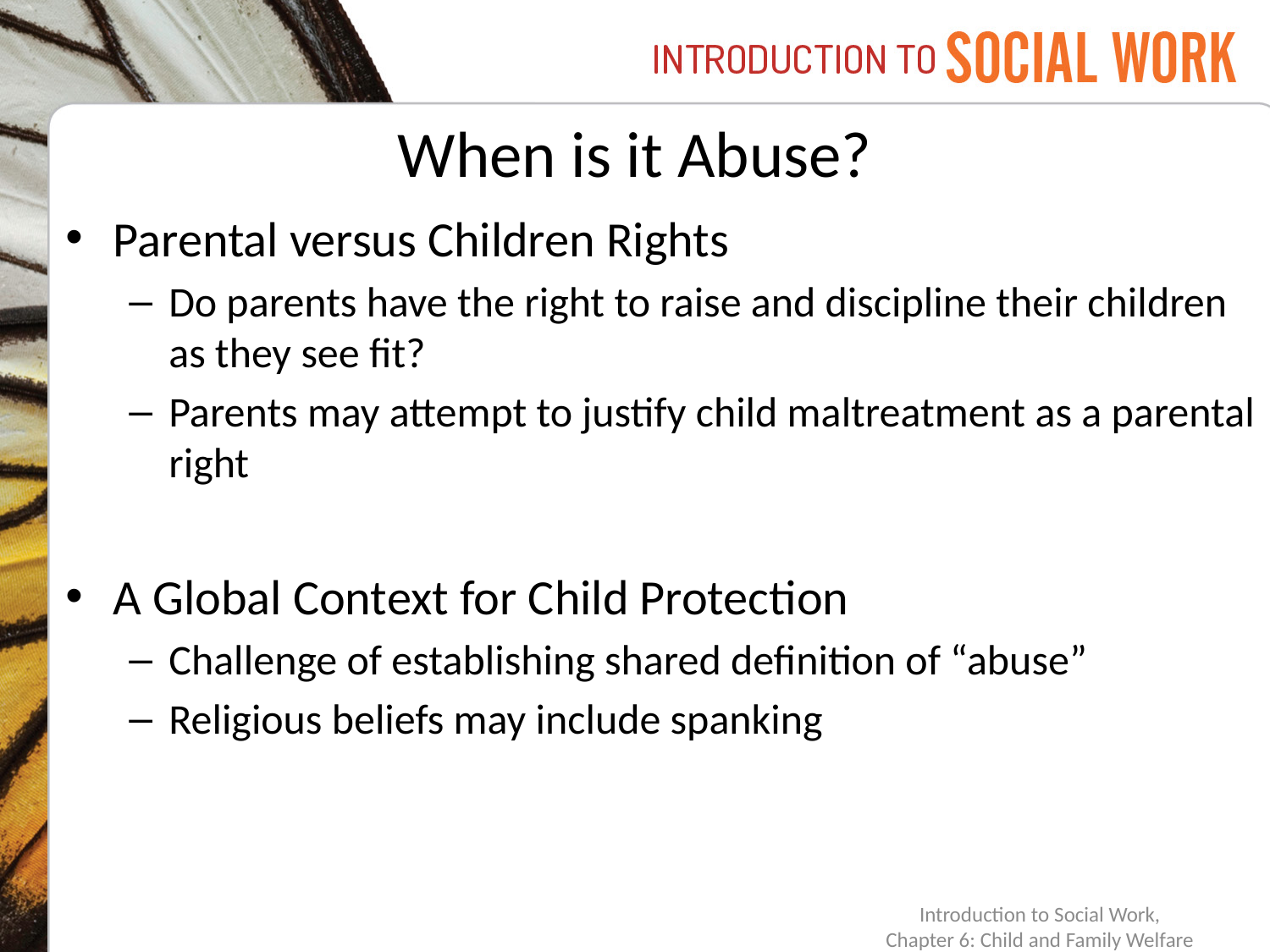

# When is it Abuse?
Parental versus Children Rights
Do parents have the right to raise and discipline their children as they see fit?
Parents may attempt to justify child maltreatment as a parental right

A Global Context for Child Protection
Challenge of establishing shared definition of “abuse”
Religious beliefs may include spanking

Introduction to Social Work,
Chapter 6: Child and Family Welfare